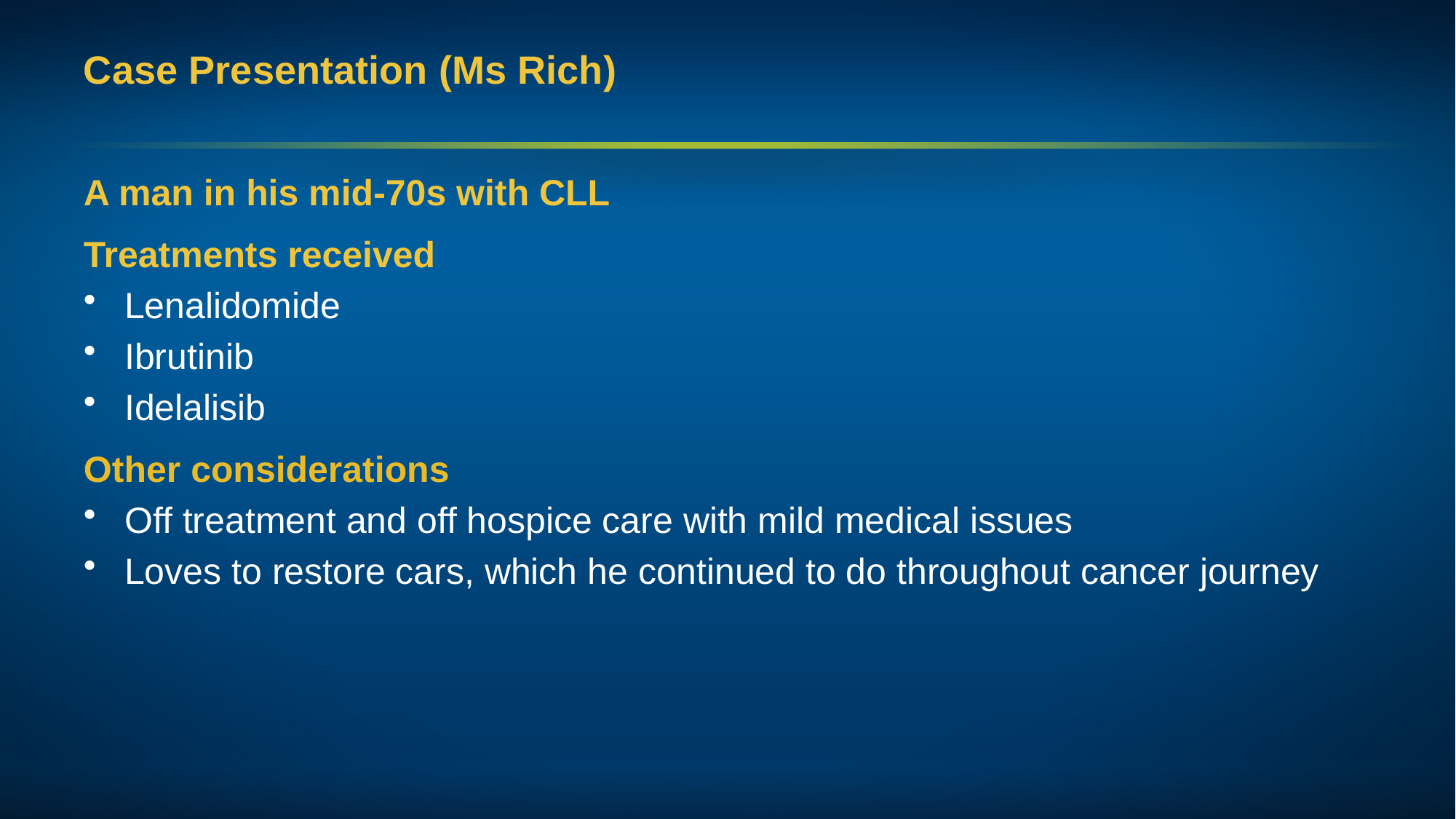

# Case Presentation (Ms Rich)
A man in his mid-70s with CLL
Treatments received
Lenalidomide
Ibrutinib
Idelalisib
Other considerations
Off treatment and off hospice care with mild medical issues
Loves to restore cars, which he continued to do throughout cancer journey